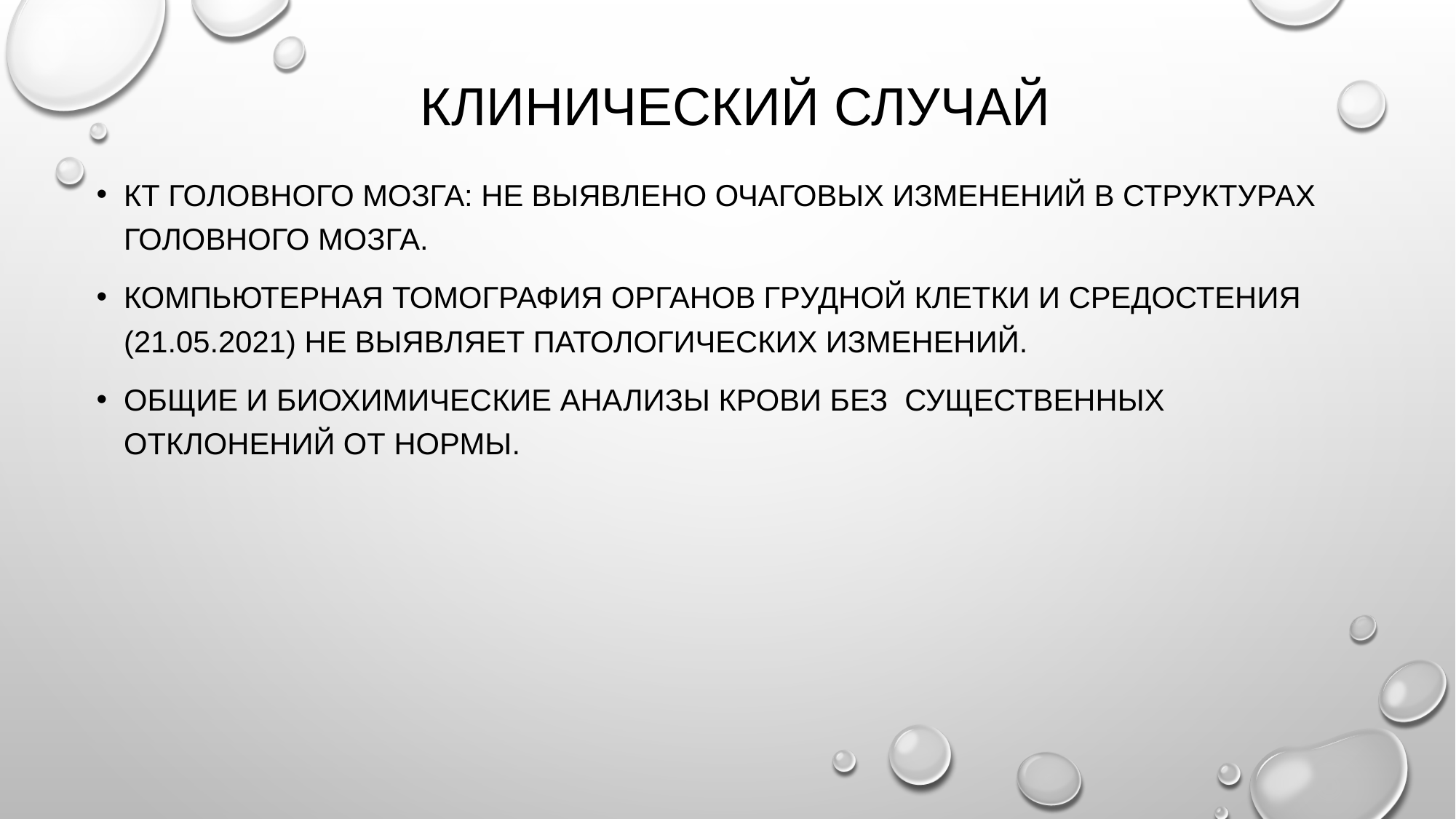

# КЛИНИЧЕСКИЙ СЛУЧАЙ
КТ головного мозга: не выявлено очаговых изменений в структурах головного мозга.
Компьютерная томография органов грудной клетки и средостения (21.05.2021) не выявляет патологических изменений.
Общие и биохимические анализы крови без  существенных отклонений от нормы.